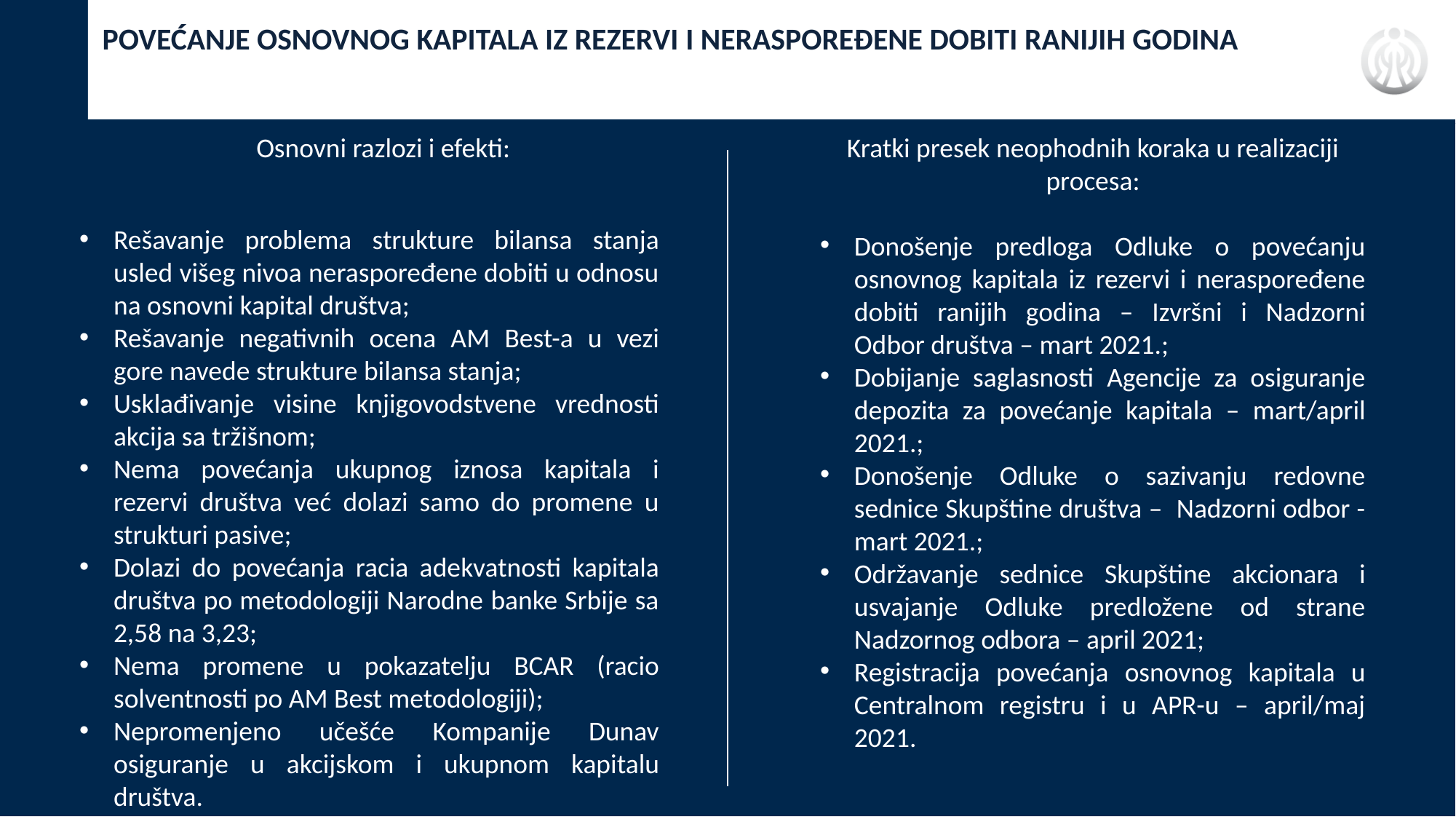

POVEĆANJE OSNOVNOG KAPITALA IZ REZERVI I NERASPOREĐENE DOBITI RANIJIH GODINA

Osnovni razlozi i efekti:
Kratki presek neophodnih koraka u realizaciji procesa:

Donošenje predloga Odluke o povećanju osnovnog kapitala iz rezervi i neraspoređene dobiti ranijih godina – Izvršni i Nadzorni Odbor društva – mart 2021.;
Dobijanje saglasnosti Agencije za osiguranje depozita za povećanje kapitala – mart/april 2021.;
Donošenje Odluke o sazivanju redovne sednice Skupštine društva –  Nadzorni odbor - mart 2021.;
Održavanje sednice Skupštine akcionara i usvajanje Odluke predložene od strane Nadzornog odbora – april 2021;
Registracija povećanja osnovnog kapitala u Centralnom registru i u APR-u – april/maj 2021.

Rešavanje problema strukture bilansa stanja usled višeg nivoa neraspoređene dobiti u odnosu na osnovni kapital društva;
Rešavanje negativnih ocena AM Best-a u vezi gore navede strukture bilansa stanja;
Usklađivanje visine knjigovodstvene vrednosti akcija sa tržišnom;
Nema povećanja ukupnog iznosa kapitala i rezervi društva već dolazi samo do promene u strukturi pasive;
Dolazi do povećanja racia adekvatnosti kapitala društva po metodologiji Narodne banke Srbije sa 2,58 na 3,23;
Nema promene u pokazatelju BCAR (racio solventnosti po AM Best metodologiji);
Nepromenjeno učešće Kompanije Dunav osiguranje u akcijskom i ukupnom kapitalu društva.